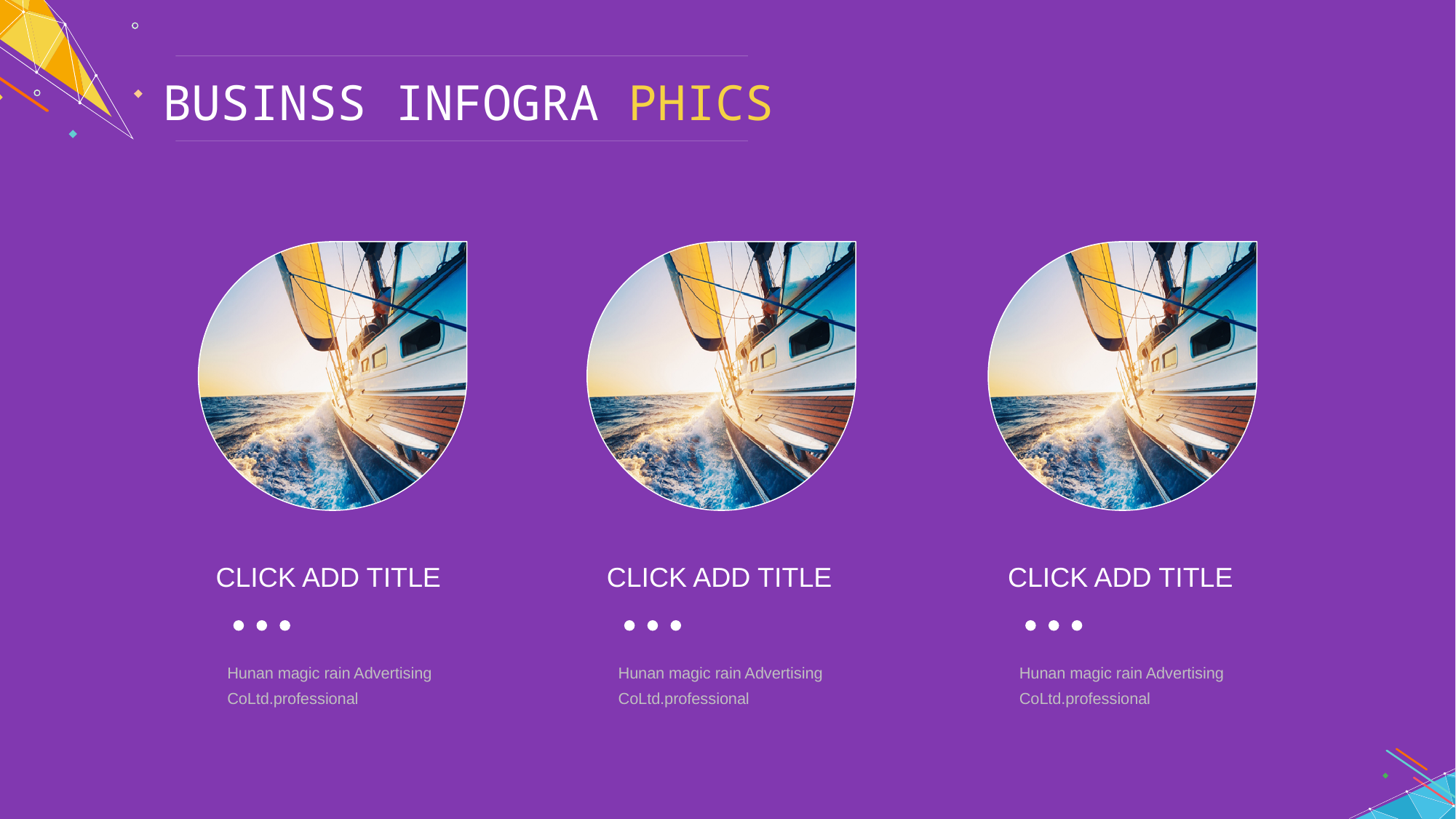

CLICK ADD TITLE

Hunan magic rain Advertising CoLtd.professional
CLICK ADD TITLE

Hunan magic rain Advertising CoLtd.professional
CLICK ADD TITLE

Hunan magic rain Advertising CoLtd.professional